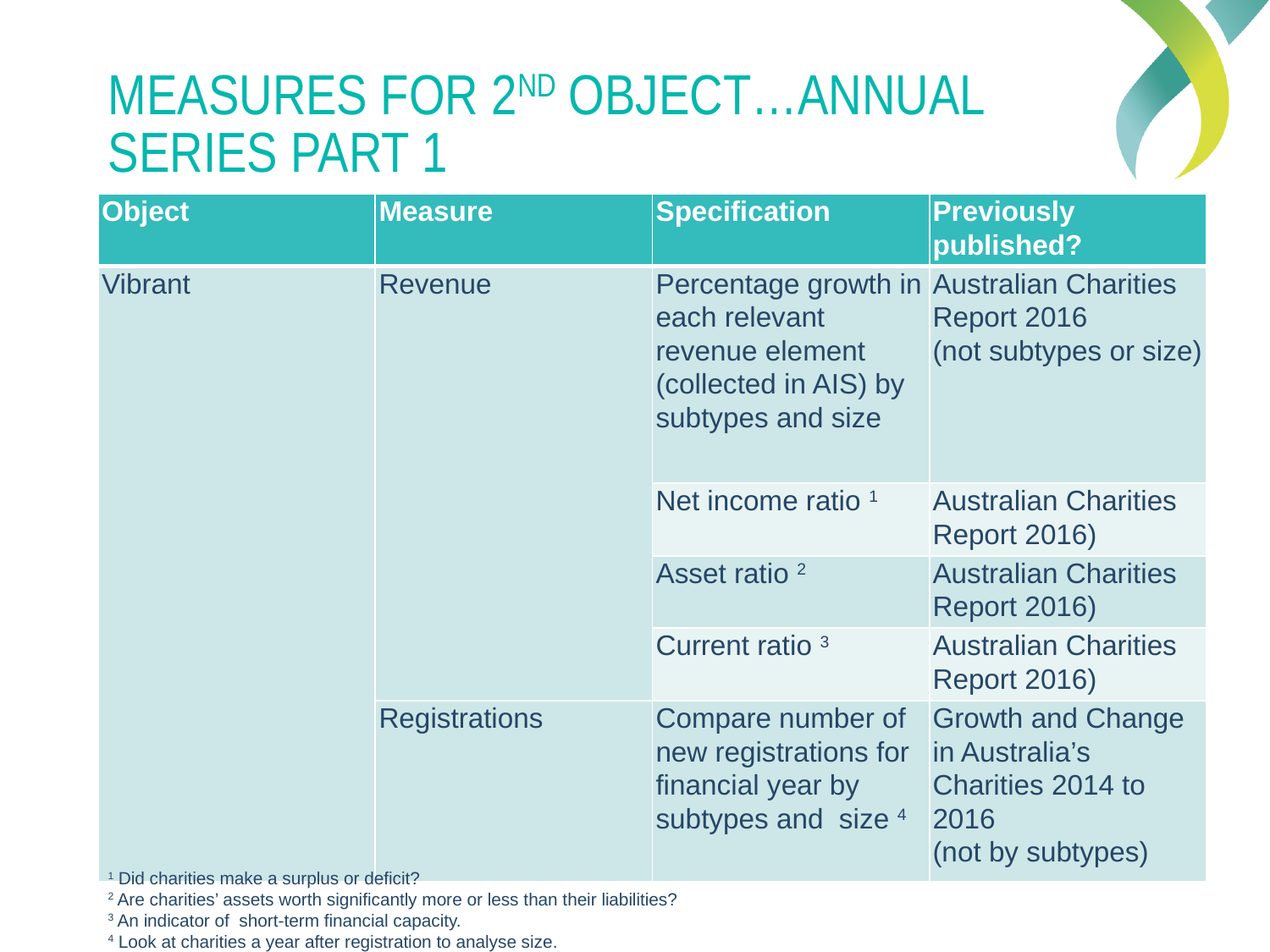

# Measures for 2nd object…annual series part 1
| Object | Measure | Specification | Previously published? |
| --- | --- | --- | --- |
| Vibrant | Revenue | Percentage growth in each relevant revenue element (collected in AIS) by subtypes and size | Australian Charities Report 2016 (not subtypes or size) |
|  |  | Net income ratio 1 | Australian Charities Report 2016) |
|  |  | Asset ratio 2 | Australian Charities Report 2016) |
|  |  | Current ratio 3 | Australian Charities Report 2016) |
|  | Registrations | Compare number of new registrations for financial year by subtypes and size 4 | Growth and Change in Australia’s Charities 2014 to 2016 (not by subtypes) |
1 Did charities make a surplus or deficit?
2 Are charities’ assets worth significantly more or less than their liabilities?
3 An indicator of  short-term financial capacity.
4 Look at charities a year after registration to analyse size.